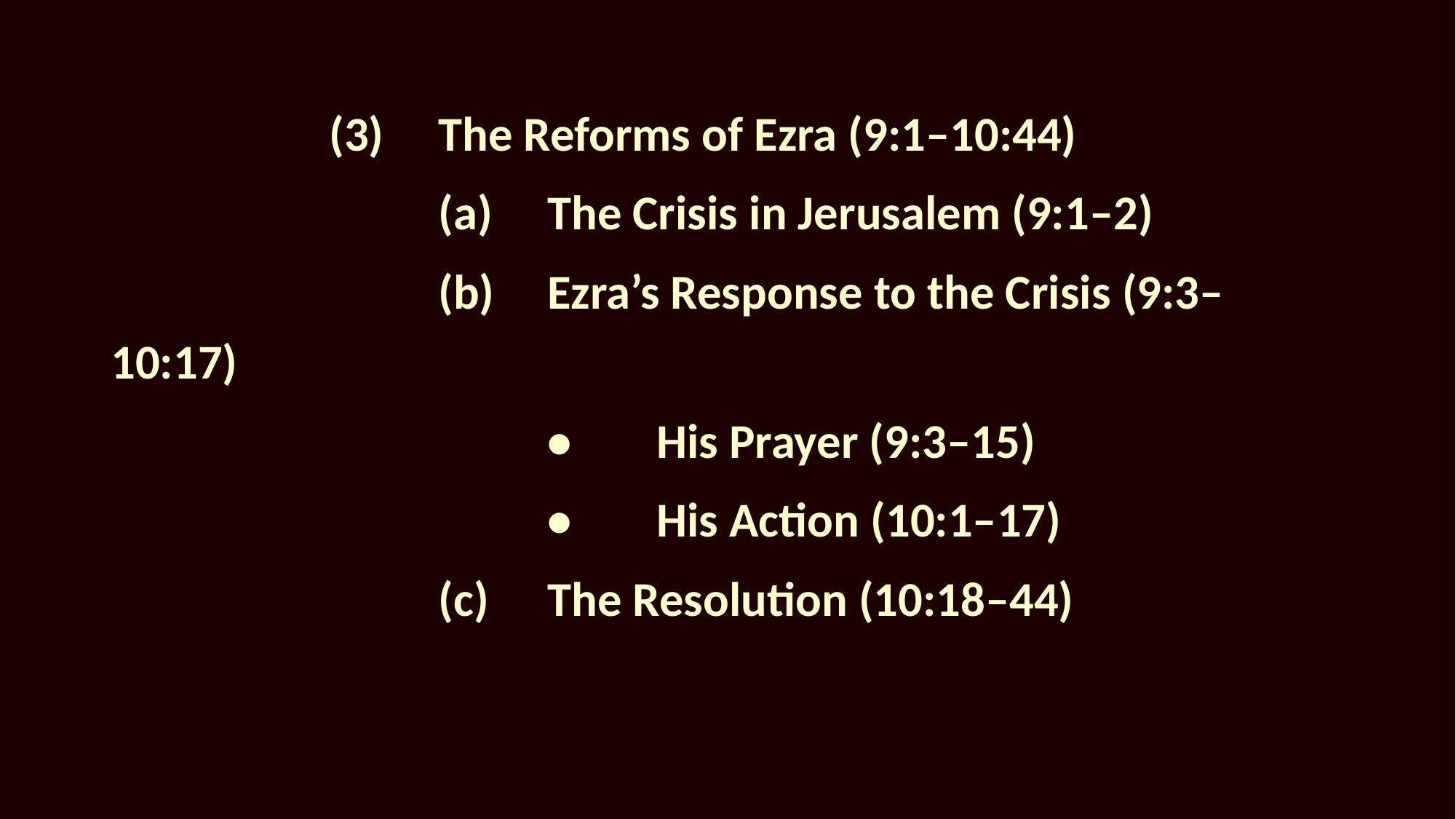

(3)	The Reforms of Ezra (9:1–10:44)
			(a)	The Crisis in Jerusalem (9:1–2)
			(b)	Ezra’s Response to the Crisis (9:3–10:17)
				•	His Prayer (9:3–15)
				•	His Action (10:1–17)
			(c)	The Resolution (10:18–44)